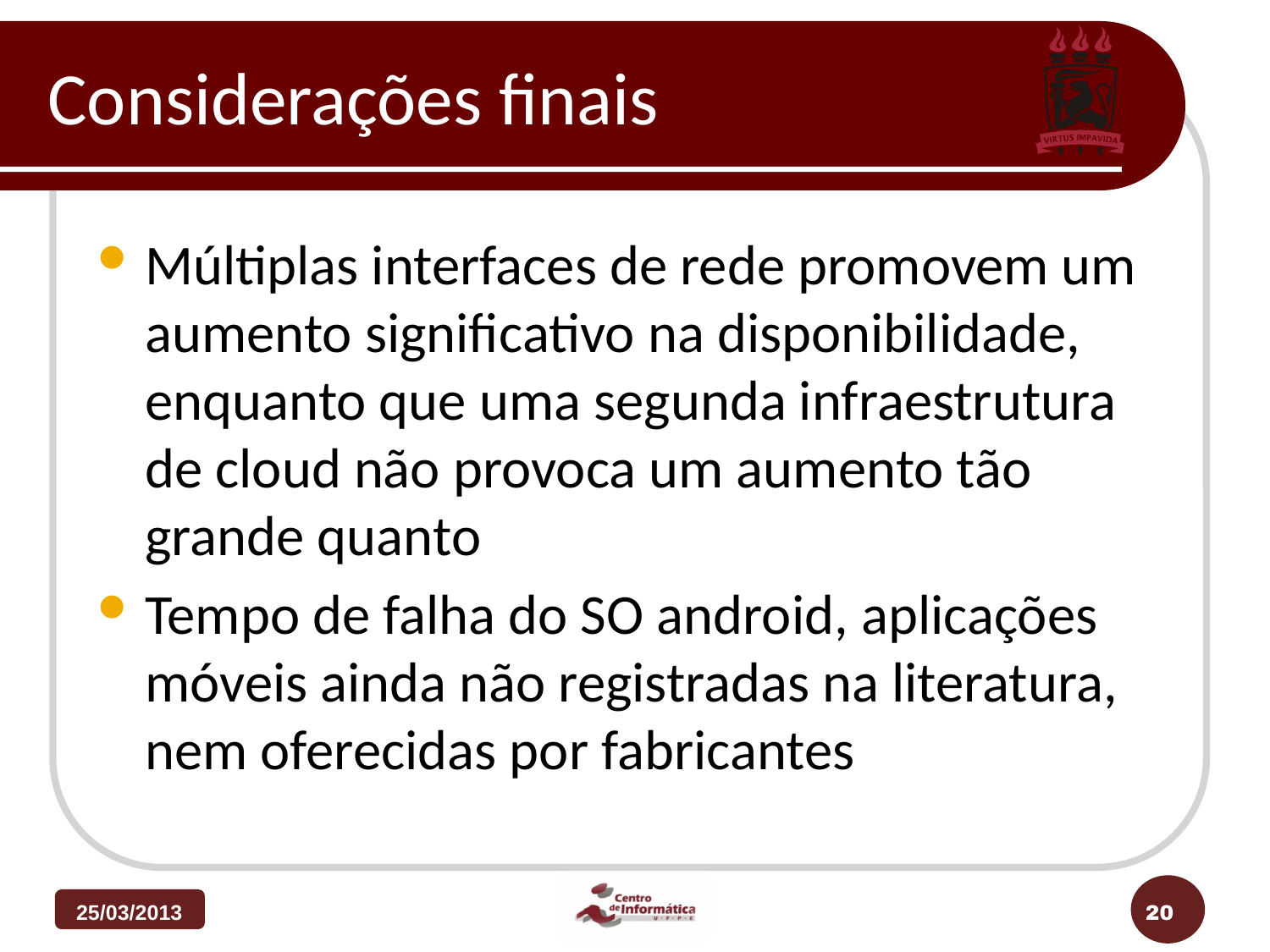

# Considerações finais
Múltiplas interfaces de rede promovem um aumento significativo na disponibilidade, enquanto que uma segunda infraestrutura de cloud não provoca um aumento tão grande quanto
Tempo de falha do SO android, aplicações móveis ainda não registradas na literatura, nem oferecidas por fabricantes

25/03/2013
20